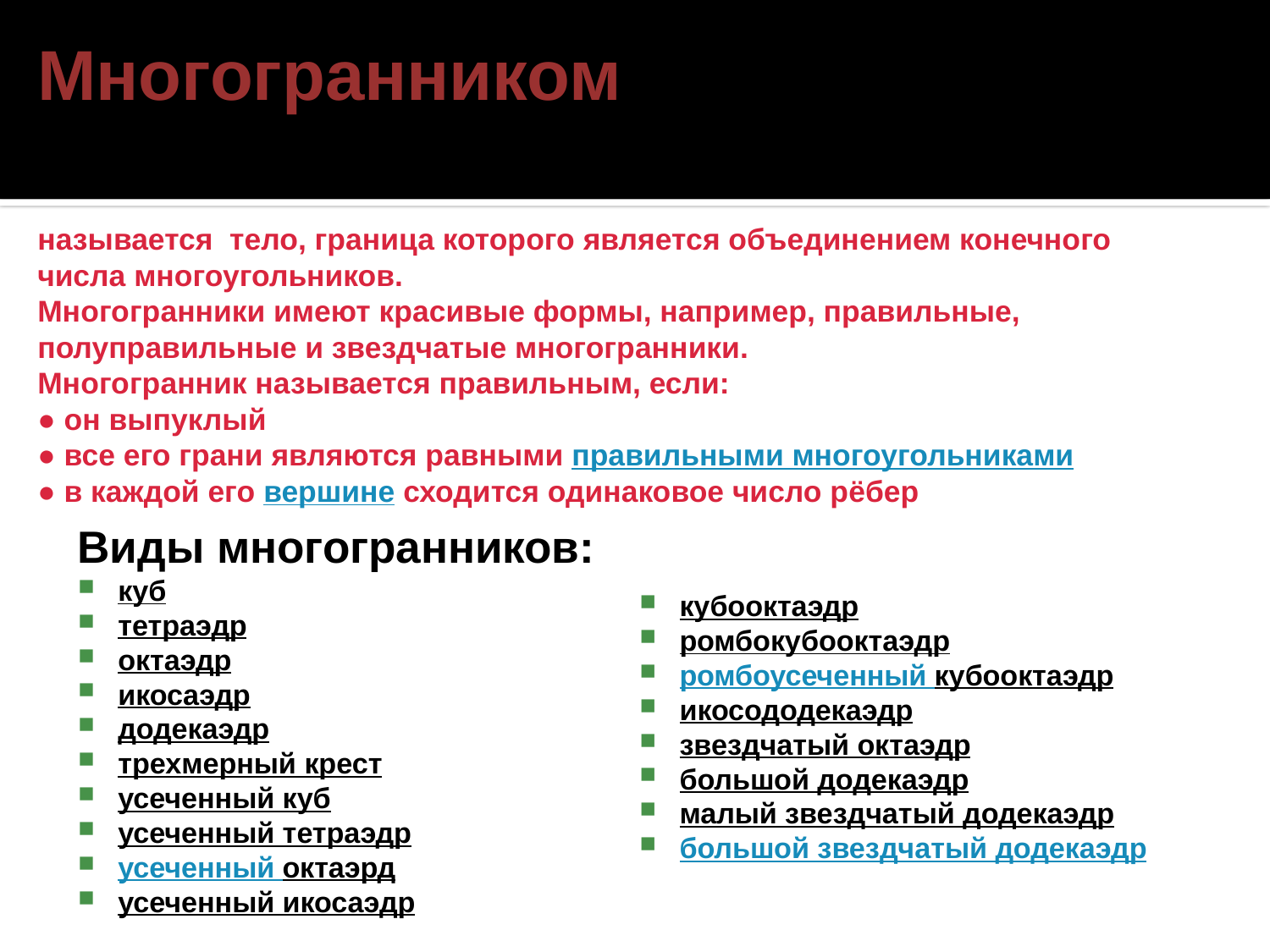

# Многогранником называется  тело, граница которого является объединением конечного числа многоугольников. Многогранники имеют красивые формы, например, правильные, полуправильные и звездчатые многогранники. Многогранник называется правильным, если: ● он выпуклый ● все его грани являются равными правильными многоугольниками ● в каждой его вершине сходится одинаковое число рёбер
Виды многогранников:
куб
тетраэдр
октаэдр
икосаэдр
додекаэдр
трехмерный крест
усеченный куб
усеченный тетраэдр
усеченный октаэрд
усеченный икосаэдр

кубооктаэдр
ромбокубооктаэдр
ромбоусеченный кубооктаэдр
икосододекаэдр
звездчатый октаэдр
большой додекаэдр
малый звездчатый додекаэдр
большой звездчатый додекаэдр